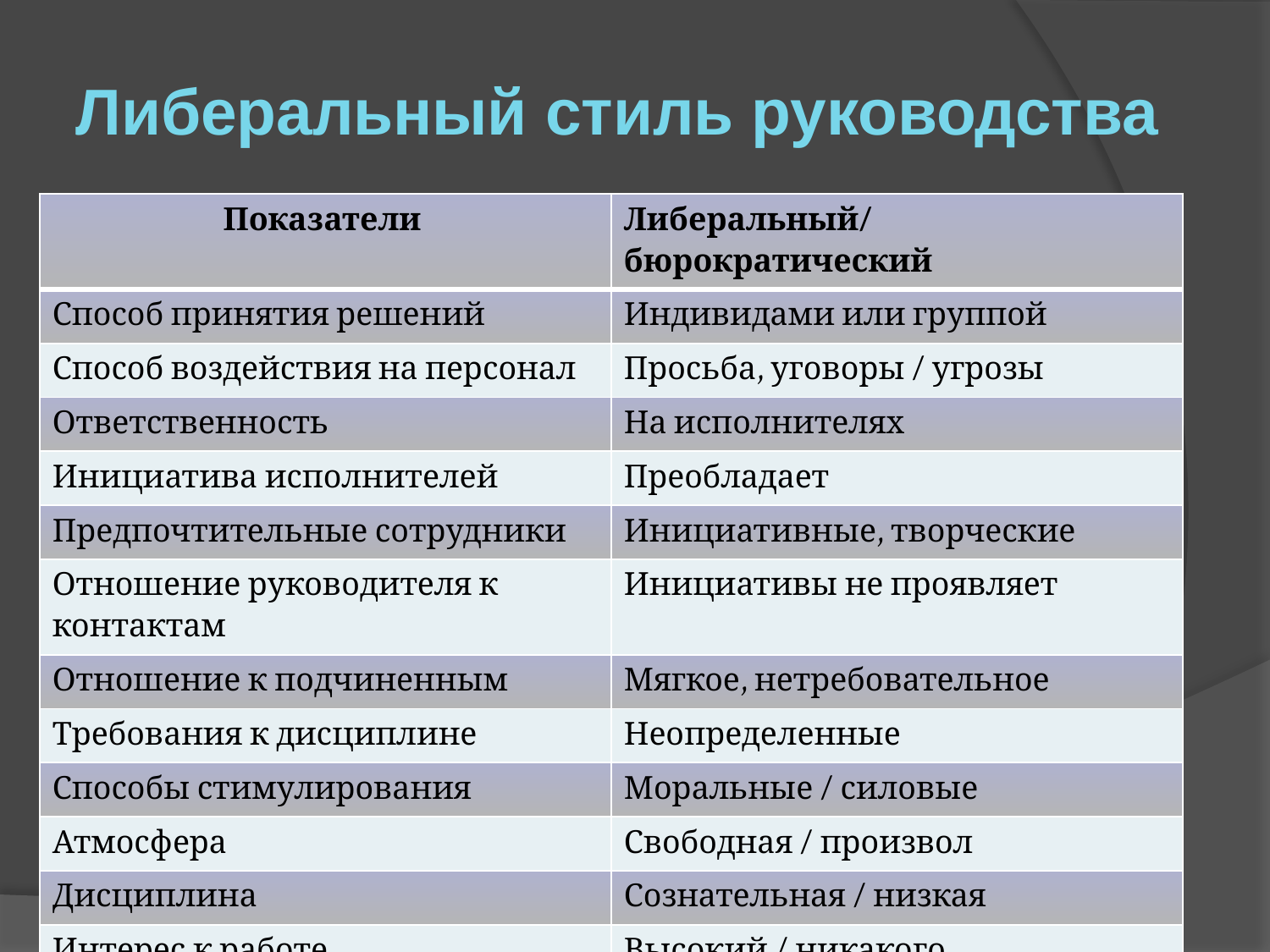

# Либеральный стиль руководства
| Показатели | Либеральный/бюрократический |
| --- | --- |
| Способ принятия решений | Индивидами или группой |
| Способ воздействия на персонал | Просьба, уговоры / угрозы |
| Ответственность | На исполнителях |
| Инициатива исполнителей | Преобладает |
| Предпочтительные сотрудники | Инициативные, творческие |
| Отношение руководителя к контактам | Инициативы не проявляет |
| Отношение к подчиненным | Мягкое, нетребовательное |
| Требования к дисциплине | Неопределенные |
| Способы стимулирования | Моральные / силовые |
| Атмосфера | Свободная / произвол |
| Дисциплина | Сознательная / низкая |
| Интерес к работе | Высокий / никакого |
| Особенности процесса туда | Творчество / безразличие |